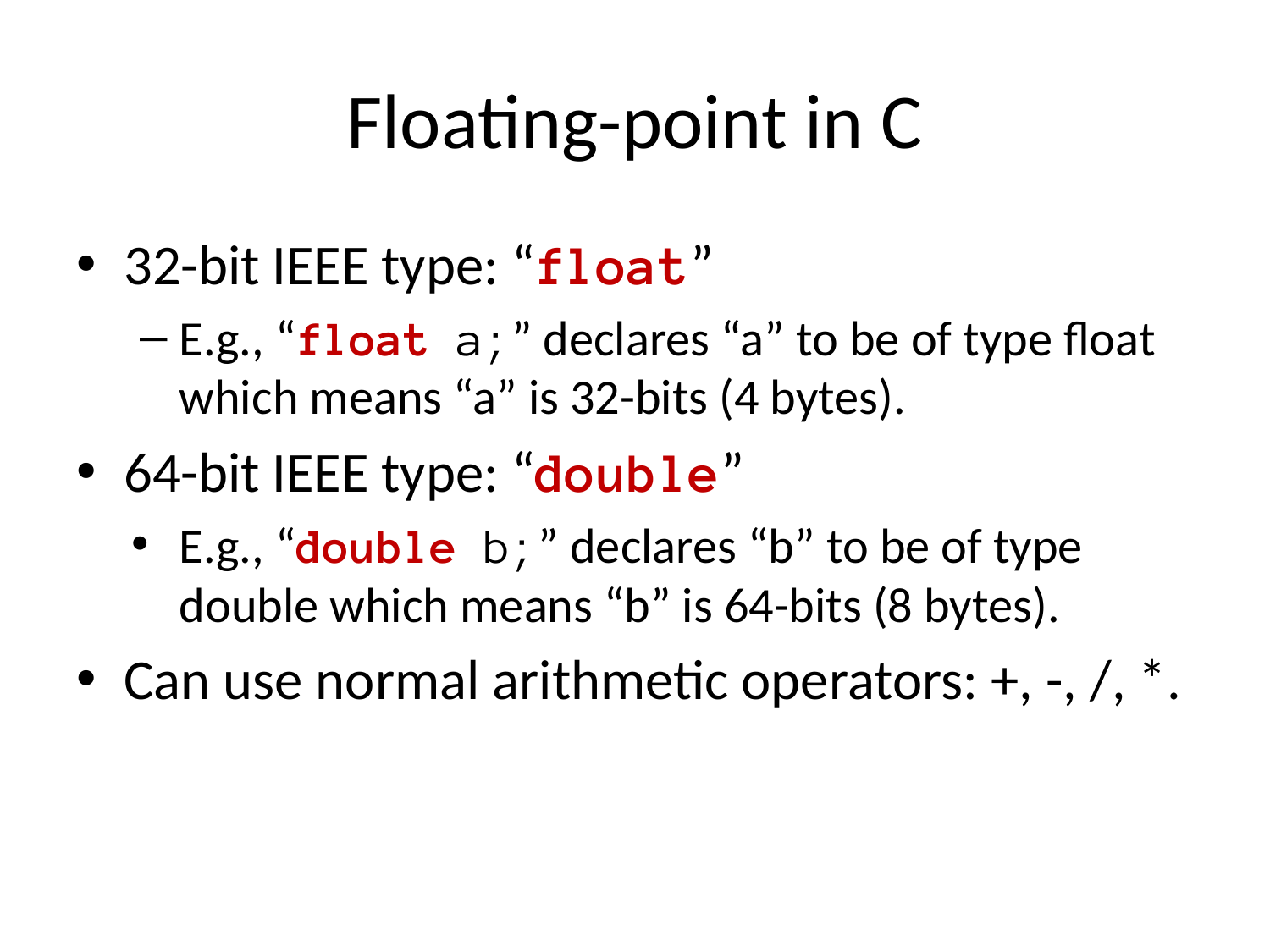

# Floating-point in C
32-bit IEEE type: “float”
E.g., “float a;” declares “a” to be of type float which means “a” is 32-bits (4 bytes).
64-bit IEEE type: “double”
E.g., “double b;” declares “b” to be of type double which means “b” is 64-bits (8 bytes).
Can use normal arithmetic operators: +, -, /, *.